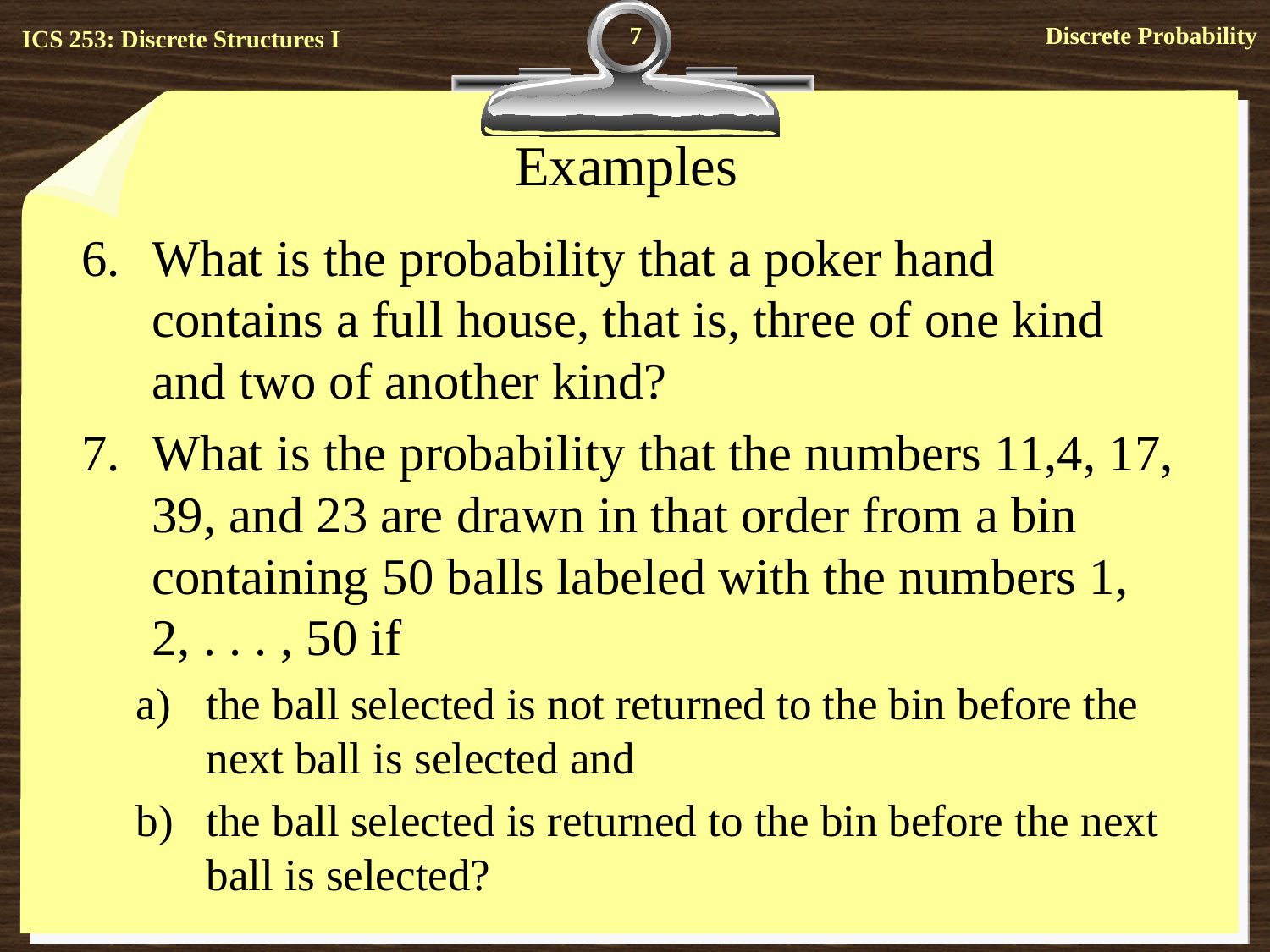

7
# Examples
What is the probability that a poker hand contains a full house, that is, three of one kind and two of another kind?
What is the probability that the numbers 11,4, 17, 39, and 23 are drawn in that order from a bin containing 50 balls labeled with the numbers 1, 2, . . . , 50 if
the ball selected is not returned to the bin before the next ball is selected and
the ball selected is returned to the bin before the next ball is selected?